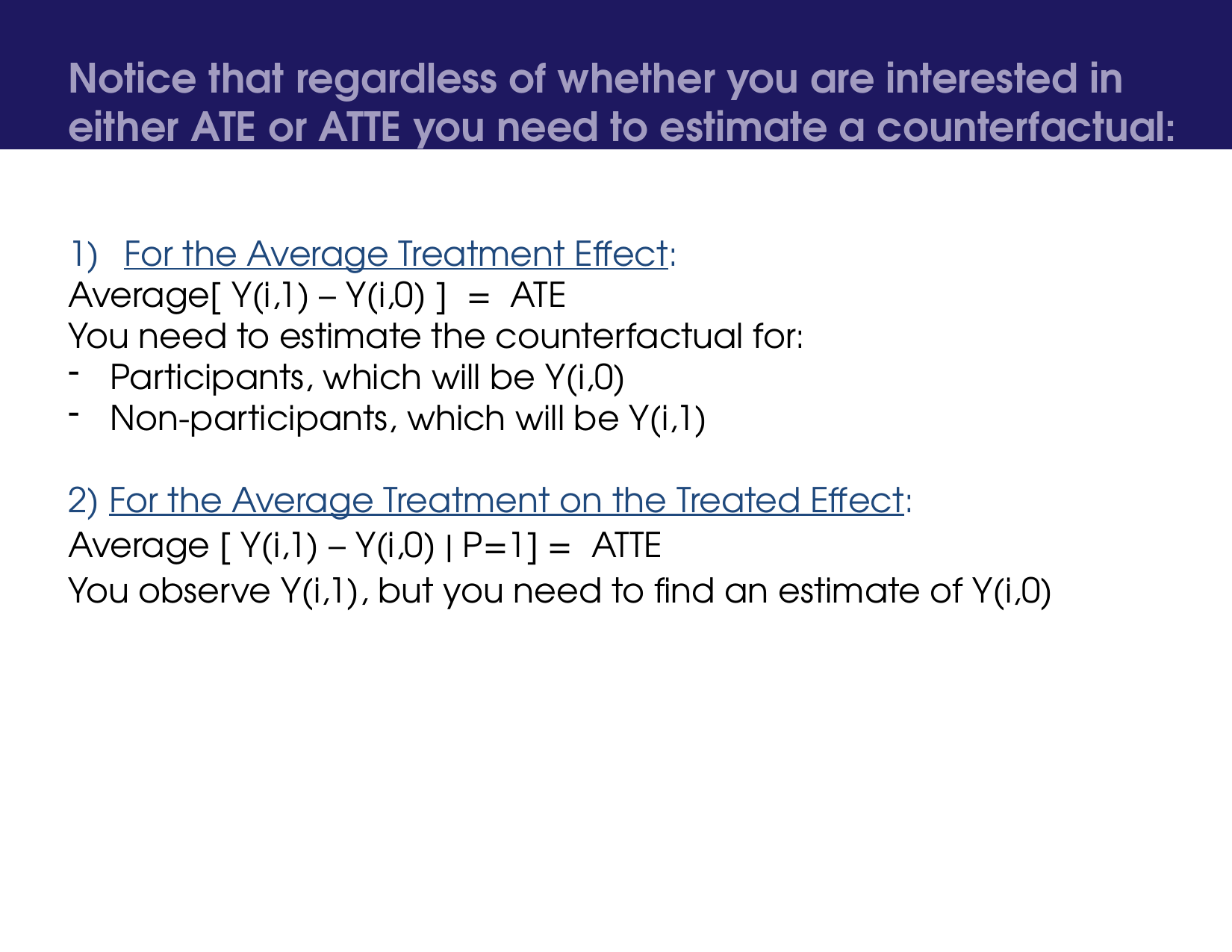

Notice that regardless of whether you are interested in either ATE or ATTE you need to estimate a counterfactual:

For the Average Treatment Effect:
Average[ Y(i,1) – Y(i,0) ]  =  ATE
You need to estimate the counterfactual for:
Participants, which will be Y(i,0)
Non-participants, which will be Y(i,1)

2) For the Average Treatment on the Treated Effect:
Average [ Y(i,1) – Y(i,0) | P=1] =  ATTE
You observe Y(i,1), but you need to find an estimate of Y(i,0)